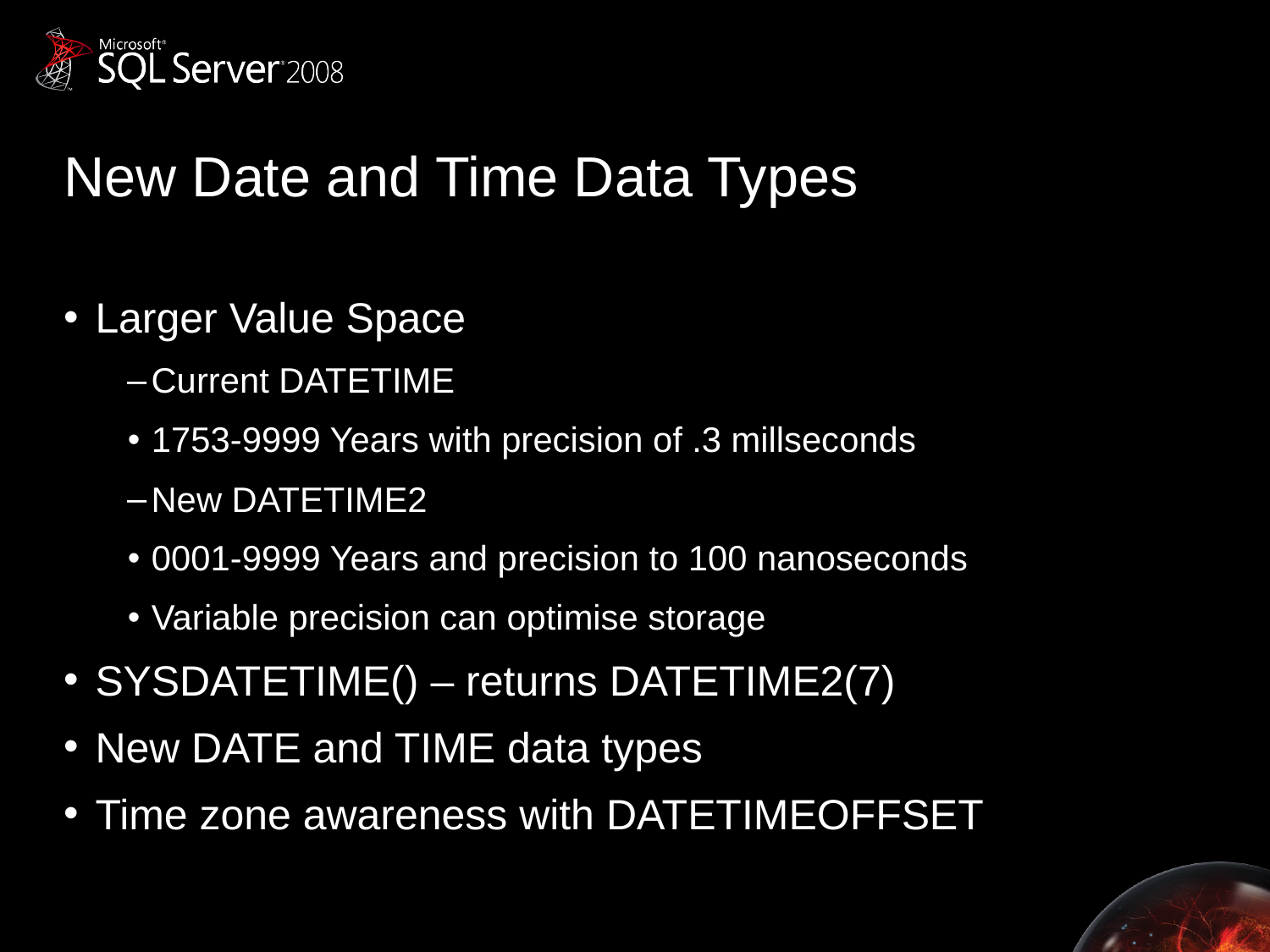

# New Date and Time Data Types
Larger Value Space
Current DATETIME
1753-9999 Years with precision of .3 millseconds
New DATETIME2
0001-9999 Years and precision to 100 nanoseconds
Variable precision can optimise storage
SYSDATETIME() – returns DATETIME2(7)
New DATE and TIME data types
Time zone awareness with DATETIMEOFFSET